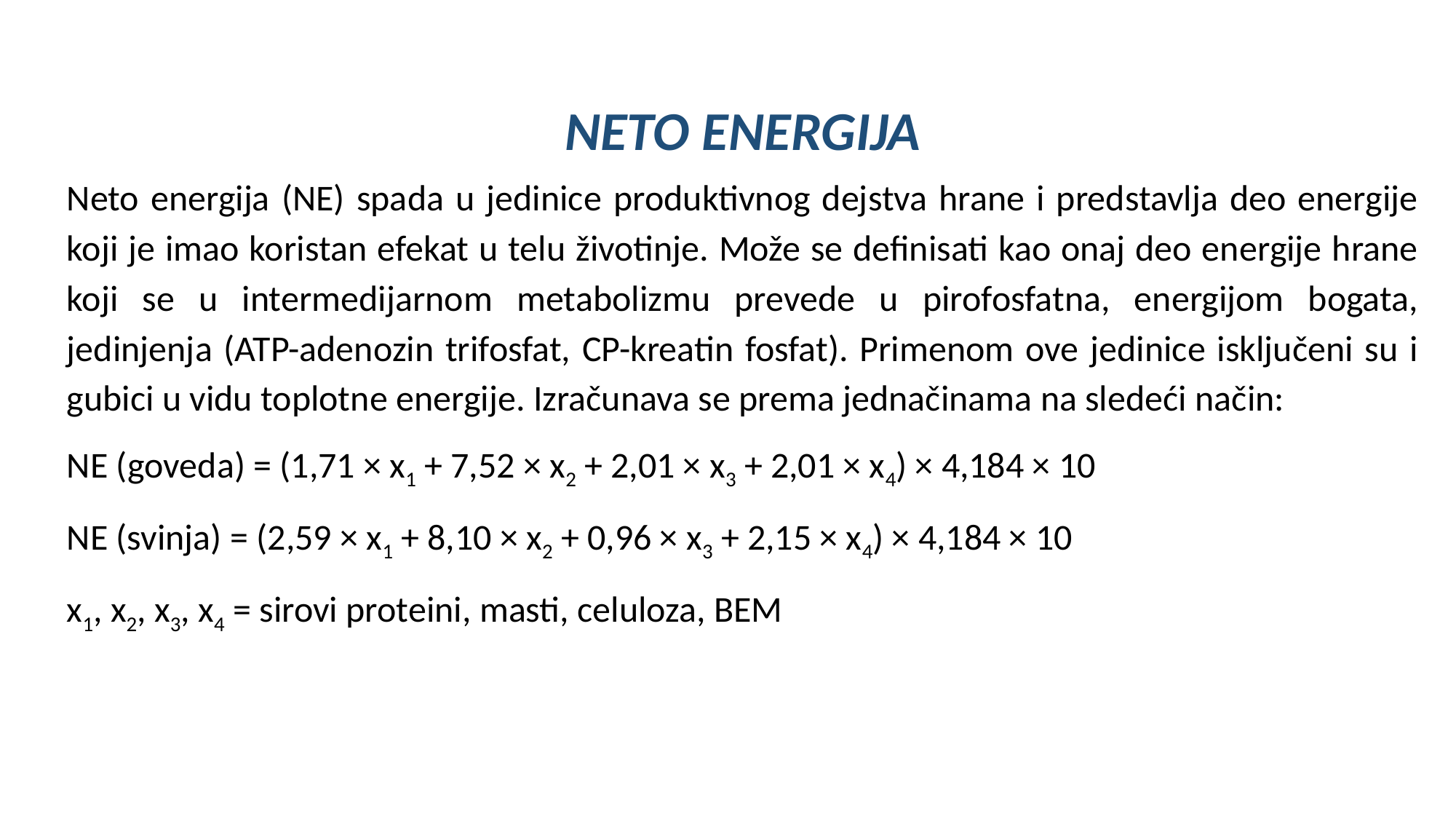

NETO ENERGIJA
Neto energija (NE) spada u jedinice produktivnog dejstva hrane i predstavlja deo energije koji je imao koristan efekat u telu životinje. Može se definisati kao onaj deo energije hrane koji se u intermedijarnom metabolizmu prevede u pirofosfatna, energijom bogata, jedinjenja (ATP-adenozin trifosfat, CP-kreatin fosfat). Primenom ove jedinice isključeni su i gubici u vidu toplotne energije. Izračunava se prema jednačinama na sledeći način:
NE (goveda) = (1,71 × x1 + 7,52 × x2 + 2,01 × x3 + 2,01 × x4) × 4,184 × 10
NE (svinja) = (2,59 × x1 + 8,10 × x2 + 0,96 × x3 + 2,15 × x4) × 4,184 × 10
x1, x2, x3, x4 = sirovi proteini, masti, celuloza, BEM